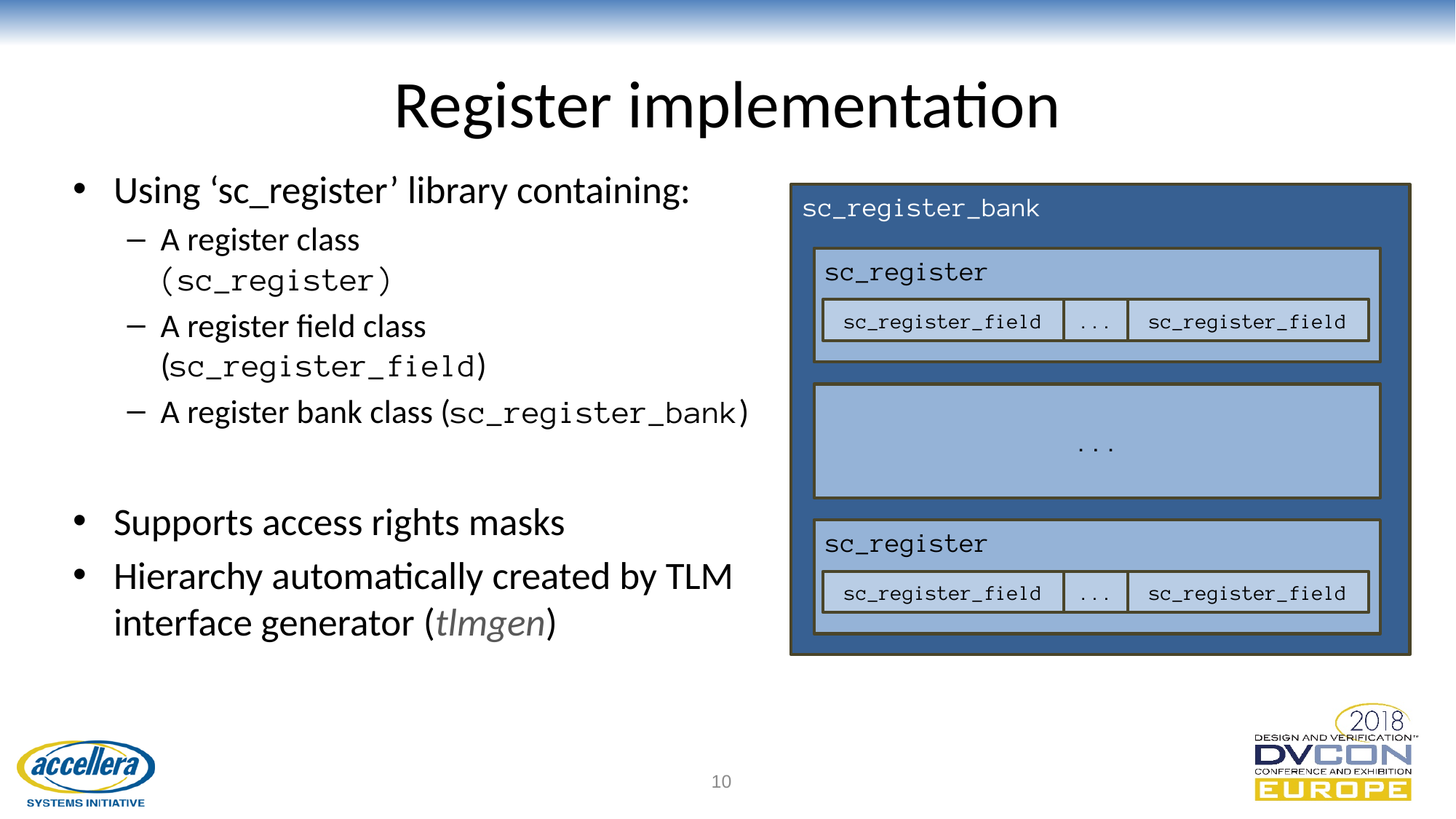

Register implementation
Using ‘sc_register’ library containing:
A register class
(sc_register)
A register field class (sc_register_field)
A register bank class (sc_register_bank)

Supports access rights masks
Hierarchy automatically created by TLM interface generator (tlmgen)

sc_register_bank

sc_register
sc_register_field
...
sc_register_field
...

sc_register
sc_register_field
...
sc_register_field
10